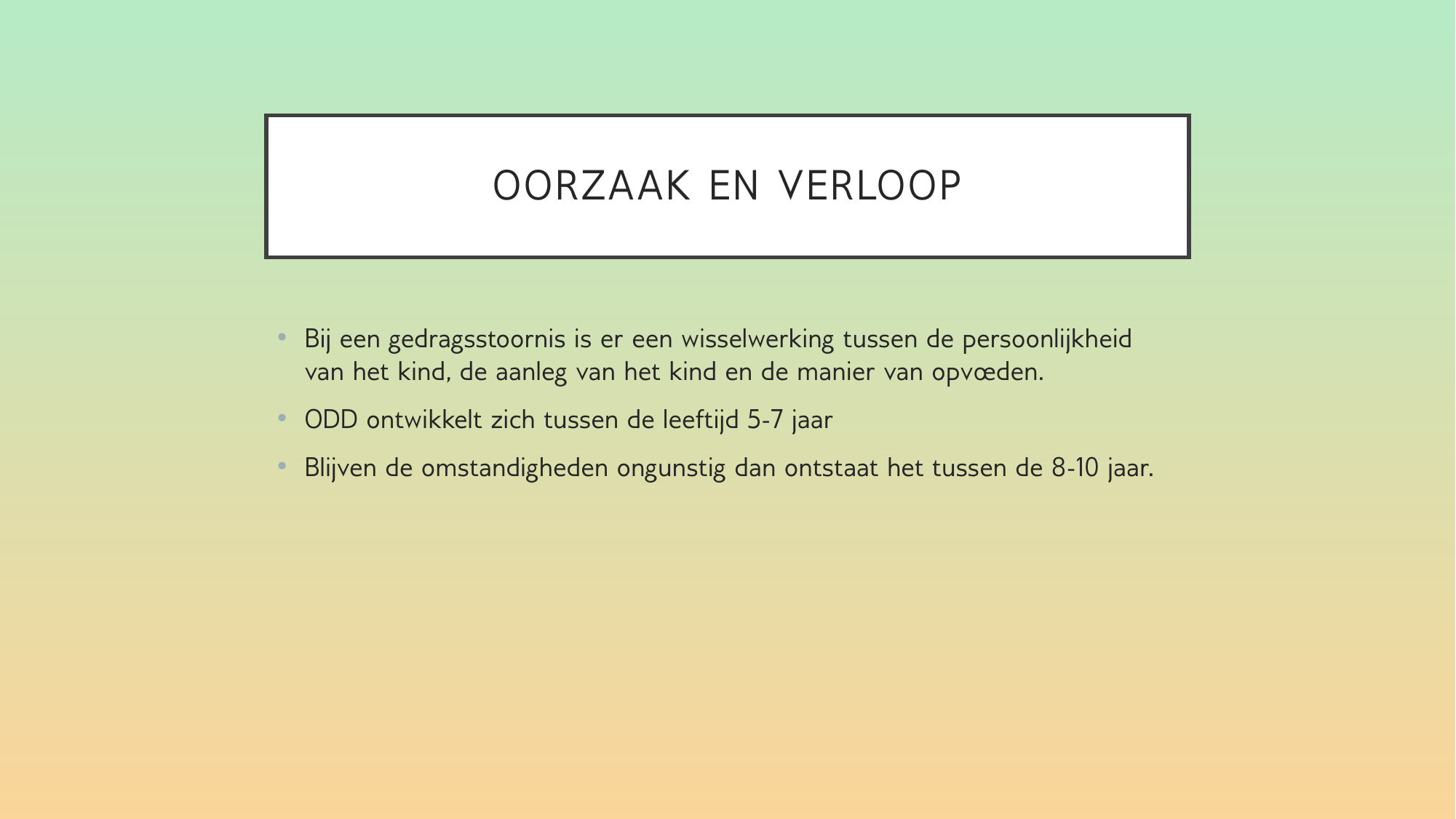

# Oorzaak en verloop
Bij een gedragsstoornis is er een wisselwerking tussen de persoonlijkheid van het kind, de aanleg van het kind en de manier van opvoeden.
ODD ontwikkelt zich tussen de leeftijd 5-7 jaar
Blijven de omstandigheden ongunstig dan ontstaat het tussen de 8-10 jaar.